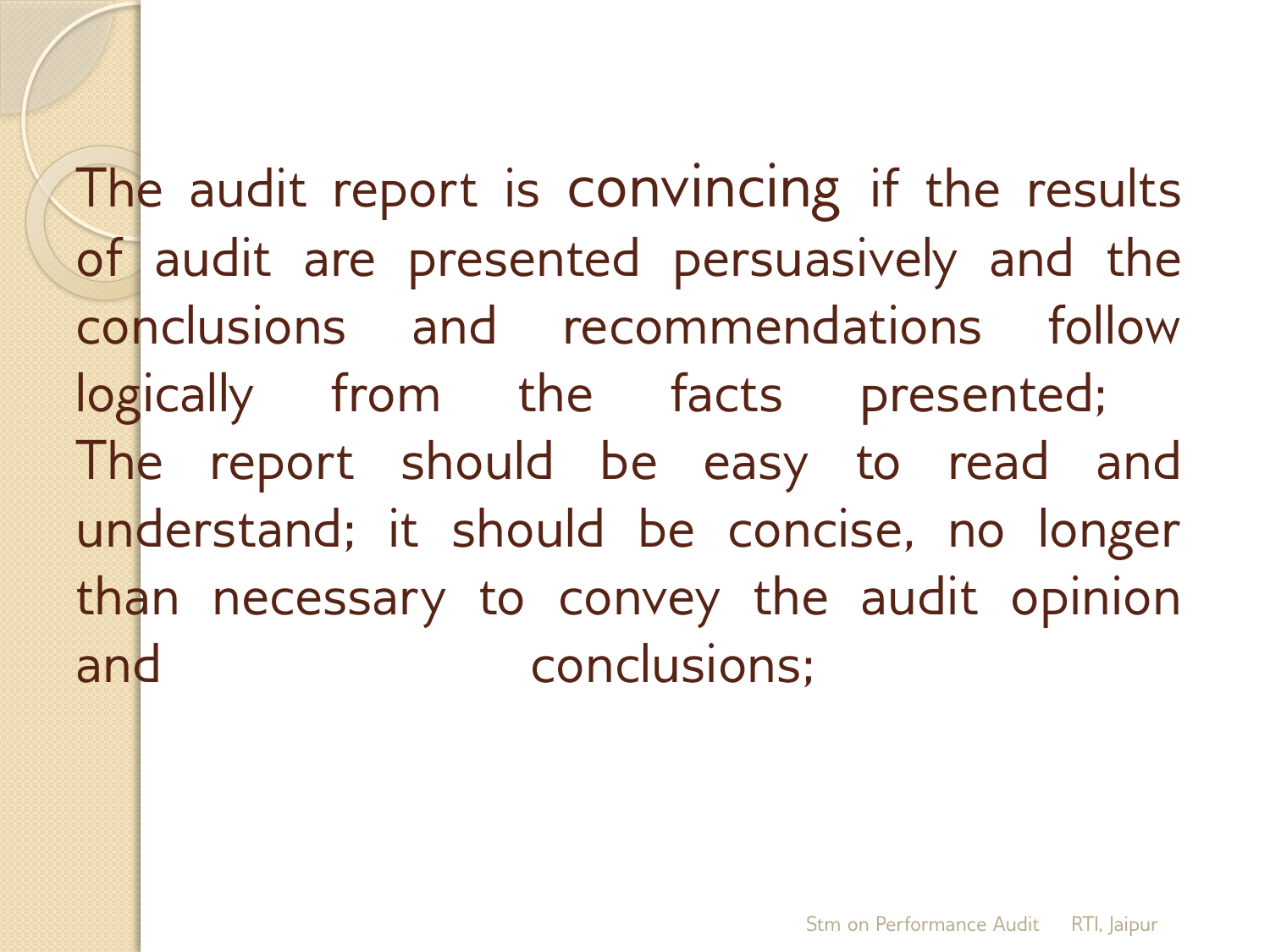

# The audit report is convincing if the results of audit are presented persuasively and the conclusions and recommendations follow logically from the facts presented; The report should be easy to read and understand; it should be concise, no longer than necessary to convey the audit opinion and conclusions;
Stm on Performance Audit     RTI, Jaipur